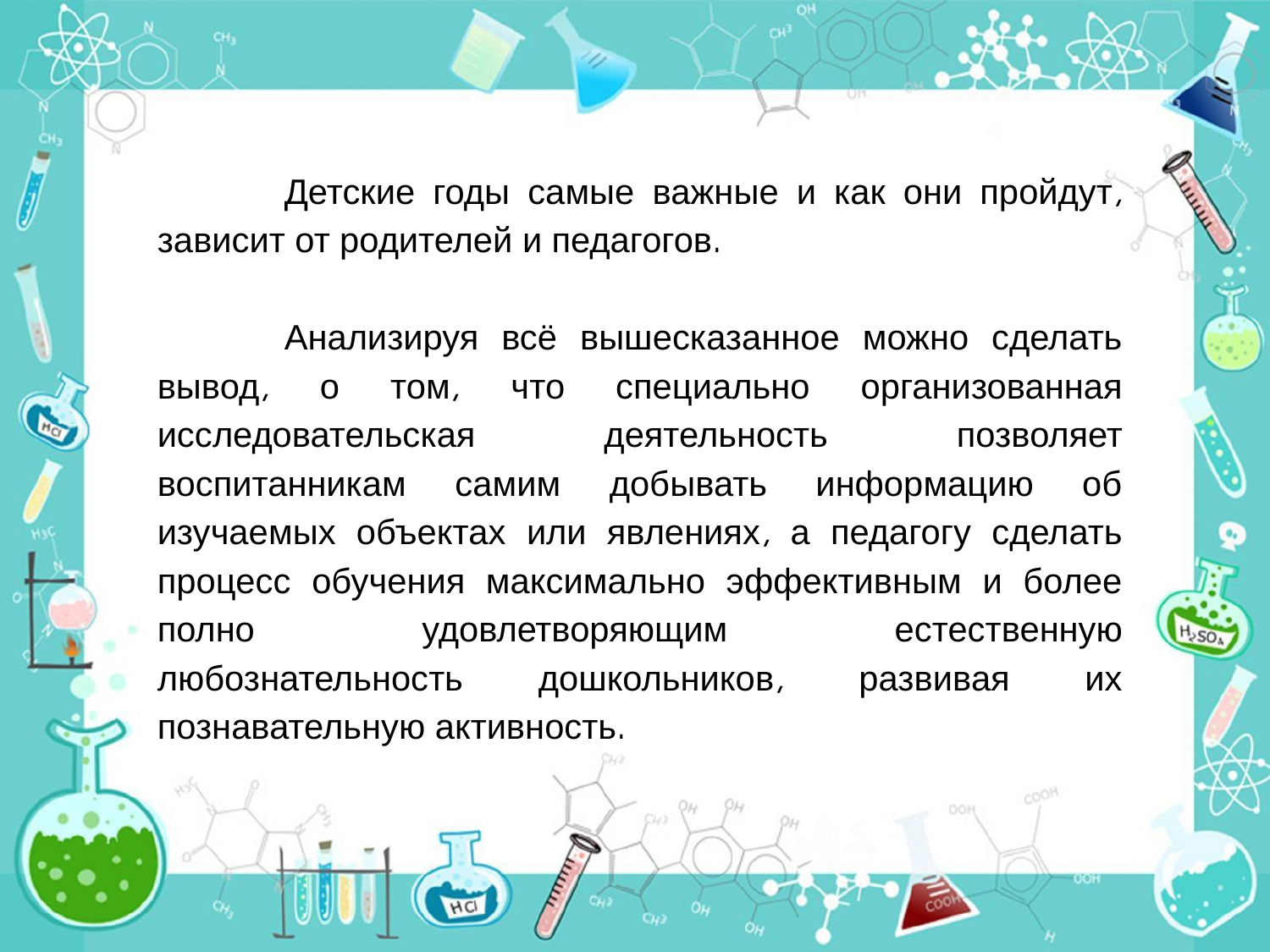

Детские годы самые важные и как они пройдут, зависит от родителей и педагогов.

	Анализируя всё вышесказанное можно сделать вывод, о том, что специально организованная исследовательская деятельность позволяет воспитанникам самим добывать информацию об изучаемых объектах или явлениях, а педагогу сделать процесс обучения максимально эффективным и более полно удовлетворяющим естественную любознательность дошкольников, развивая их познавательную активность.